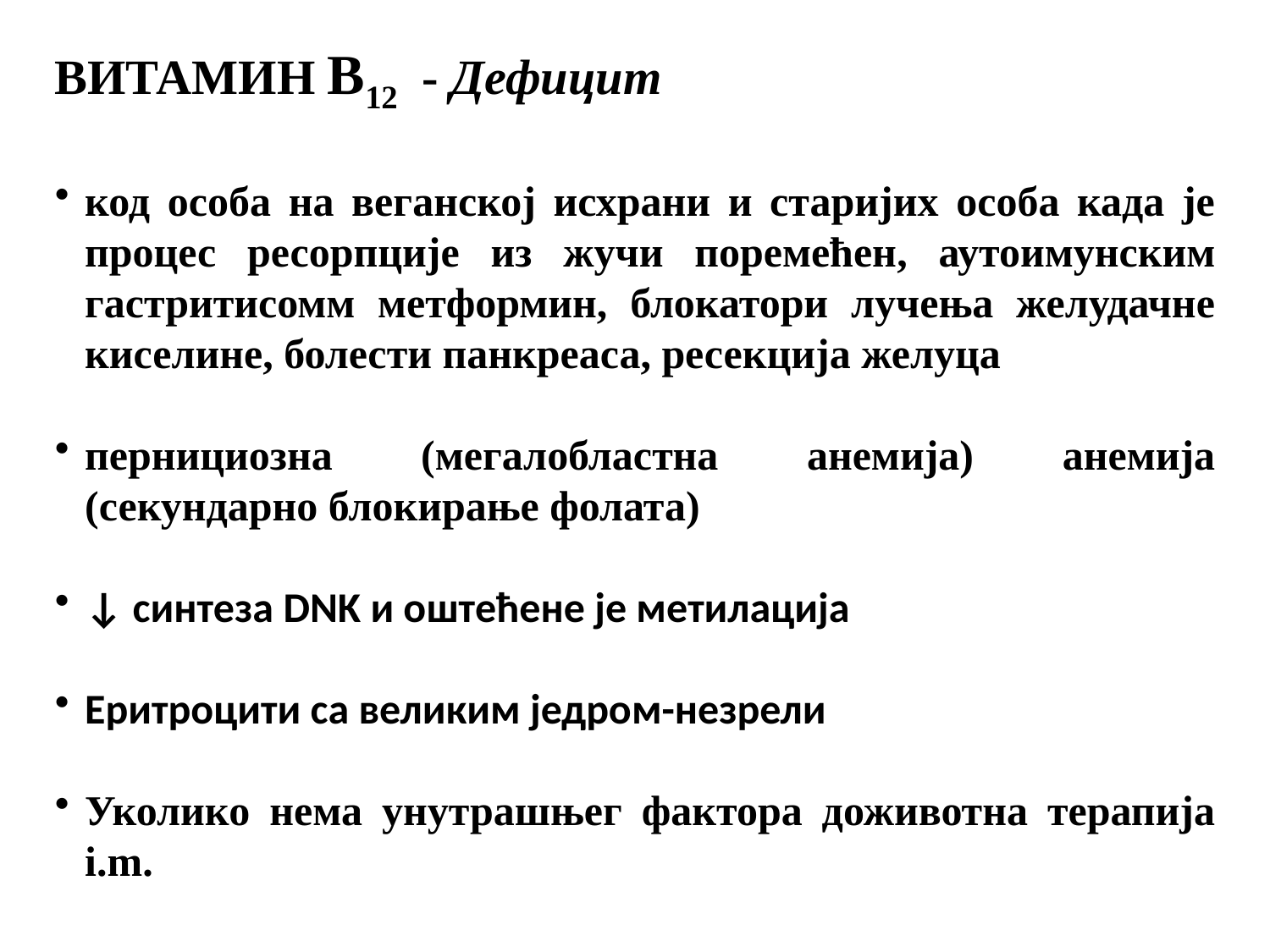

ВИТАМИН B12  - Дефицит

код особа на веганској исхрани и старијих особа када је процес ресорпције из жучи поремећен, аутоимунским гастритисомм метформин, блокатори лучења желудачне киселине, болести панкреаса, ресекција желуца

пернициозна (мегалобластна анемија) анемија (секундарно блокирање фолата)

↓ синтеза DNK и оштећене је метилација

Еритроцити са великим једром-незрели

Уколико нема унутрашњег фактора доживотна терапија i.m.